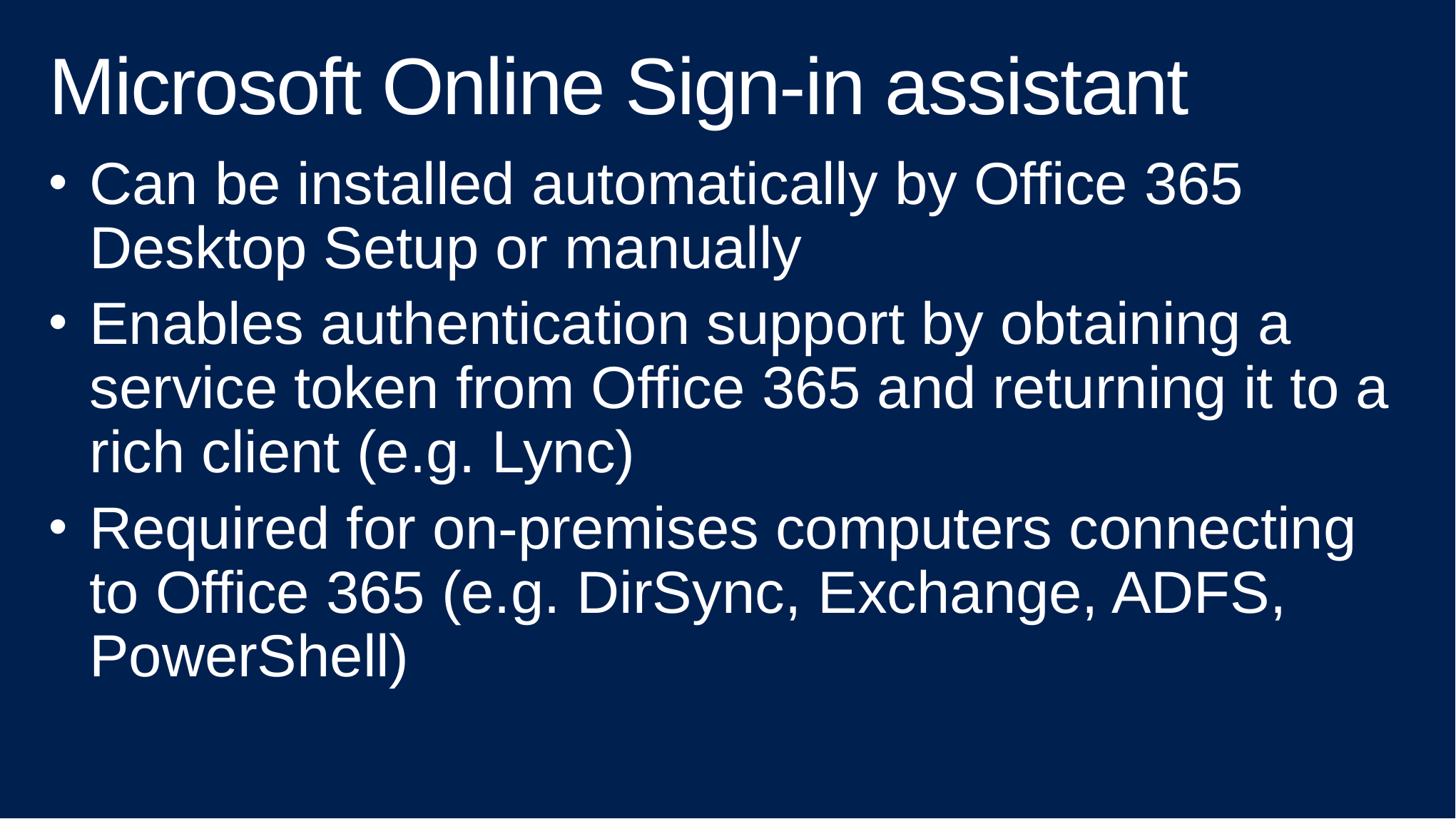

# Microsoft Online Sign-in assistant
Can be installed automatically by Office 365 Desktop Setup or manually
Enables authentication support by obtaining a service token from Office 365 and returning it to a rich client (e.g. Lync)
Required for on-premises computers connecting to Office 365 (e.g. DirSync, Exchange, ADFS, PowerShell)